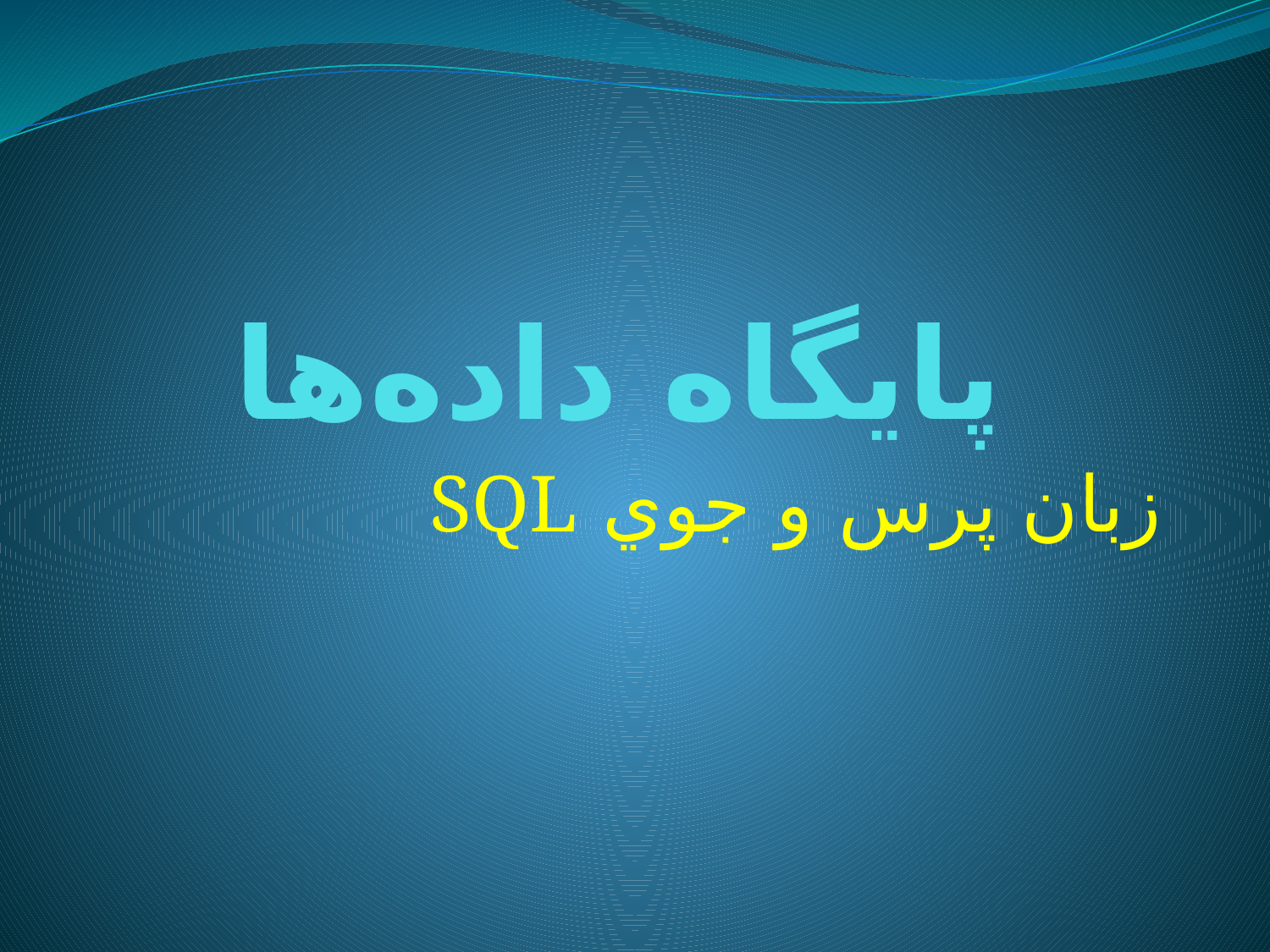

# پايگاه داده‌ها
زبان پرس و جوي SQL